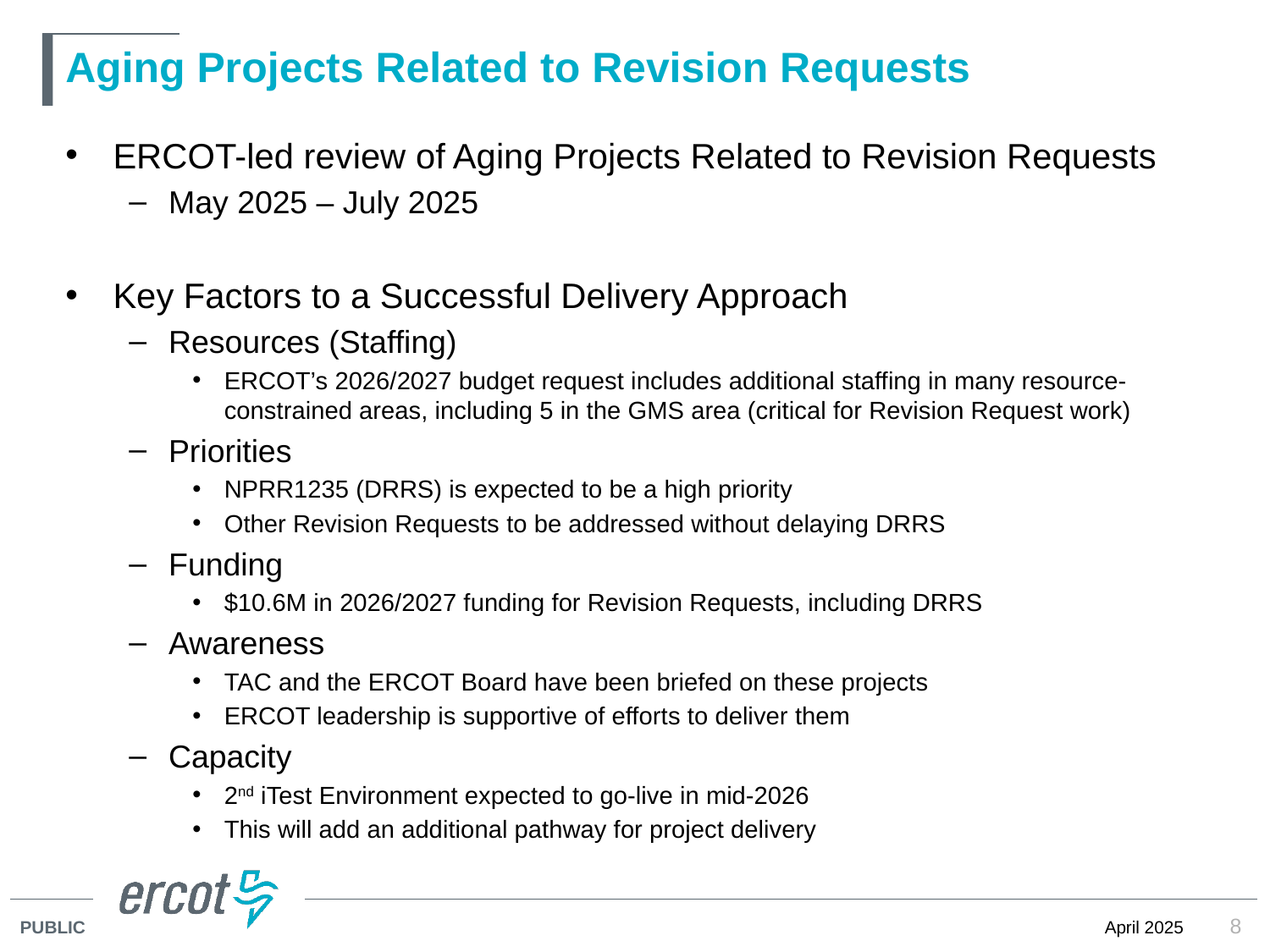

# Aging Projects Related to Revision Requests
ERCOT-led review of Aging Projects Related to Revision Requests
May 2025 – July 2025

Key Factors to a Successful Delivery Approach
Resources (Staffing)
ERCOT’s 2026/2027 budget request includes additional staffing in many resource-constrained areas, including 5 in the GMS area (critical for Revision Request work)
Priorities
NPRR1235 (DRRS) is expected to be a high priority
Other Revision Requests to be addressed without delaying DRRS
Funding
$10.6M in 2026/2027 funding for Revision Requests, including DRRS
Awareness
TAC and the ERCOT Board have been briefed on these projects
ERCOT leadership is supportive of efforts to deliver them
Capacity
2nd iTest Environment expected to go-live in mid-2026
This will add an additional pathway for project delivery
8